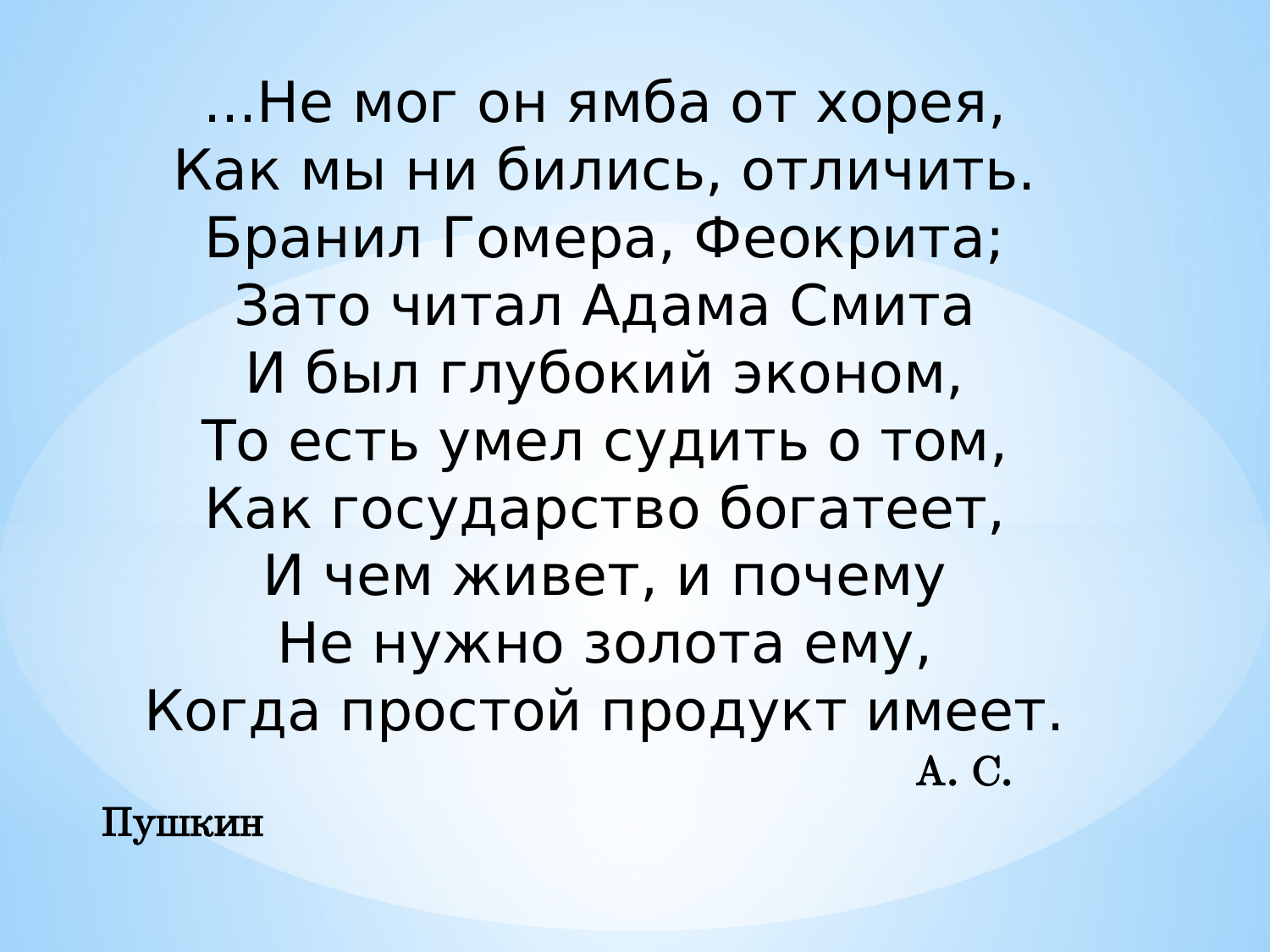

...Не мог он ямба от хорея,
Как мы ни бились, отличить.
Бранил Гомера, Феокрита;
Зато читал Адама Смита
И был глубокий эконом,
То есть умел судить о том,
Как государство богатеет,
И чем живет, и почему
Не нужно золота ему,
Когда простой продукт имеет.
                                                             А. С. Пушкин